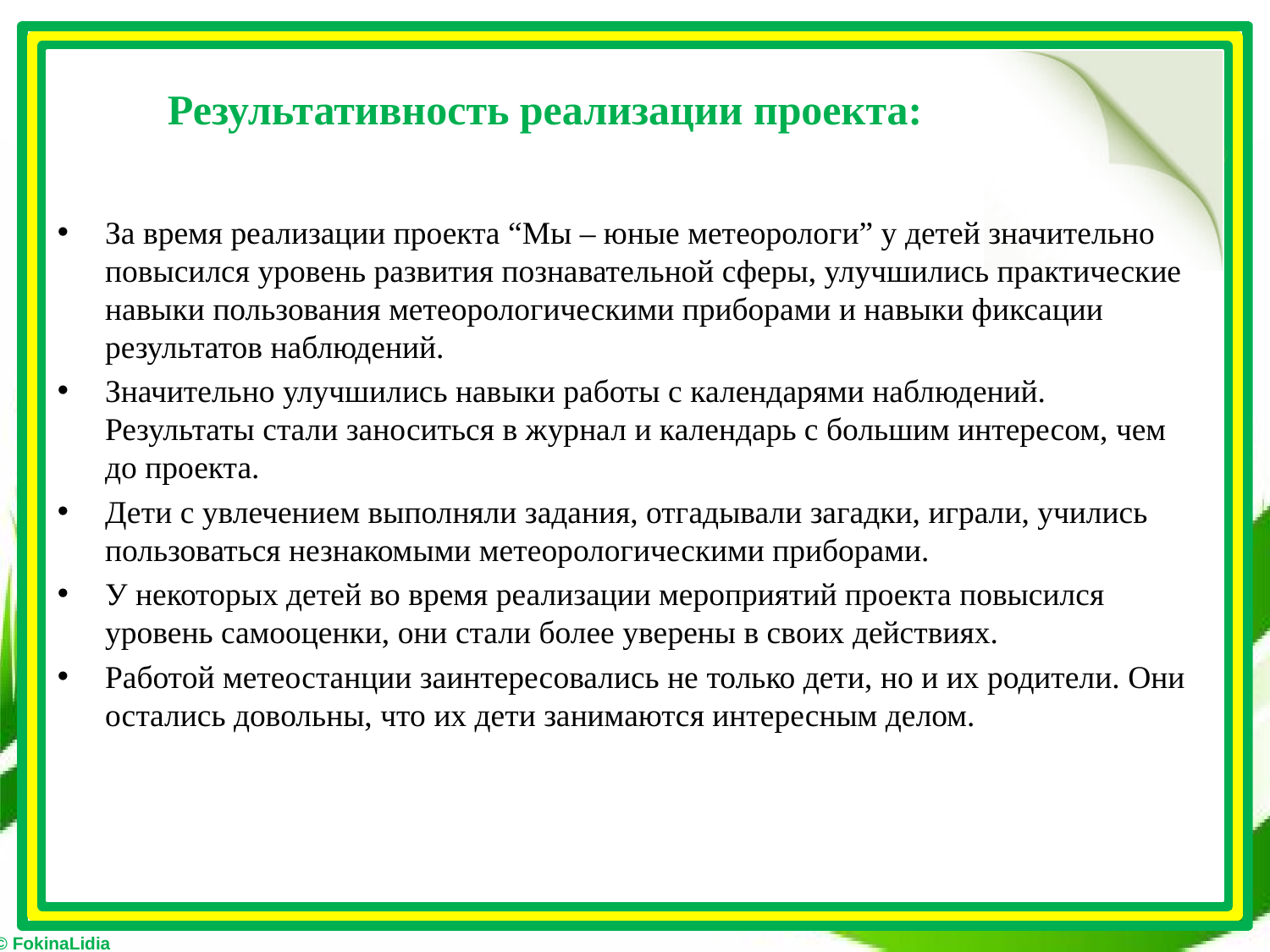

# Результативность реализации проекта:
За время реализации проекта “Мы – юные метеорологи” у детей значительно повысился уровень развития познавательной сферы, улучшились практические навыки пользования метеорологическими приборами и навыки фиксации результатов наблюдений.
Значительно улучшились навыки работы с календарями наблюдений. Результаты стали заноситься в журнал и календарь с большим интересом, чем до проекта.
Дети с увлечением выполняли задания, отгадывали загадки, играли, учились пользоваться незнакомыми метеорологическими приборами.
У некоторых детей во время реализации мероприятий проекта повысился уровень самооценки, они стали более уверены в своих действиях.
Работой метеостанции заинтересовались не только дети, но и их родители. Они остались довольны, что их дети занимаются интересным делом.